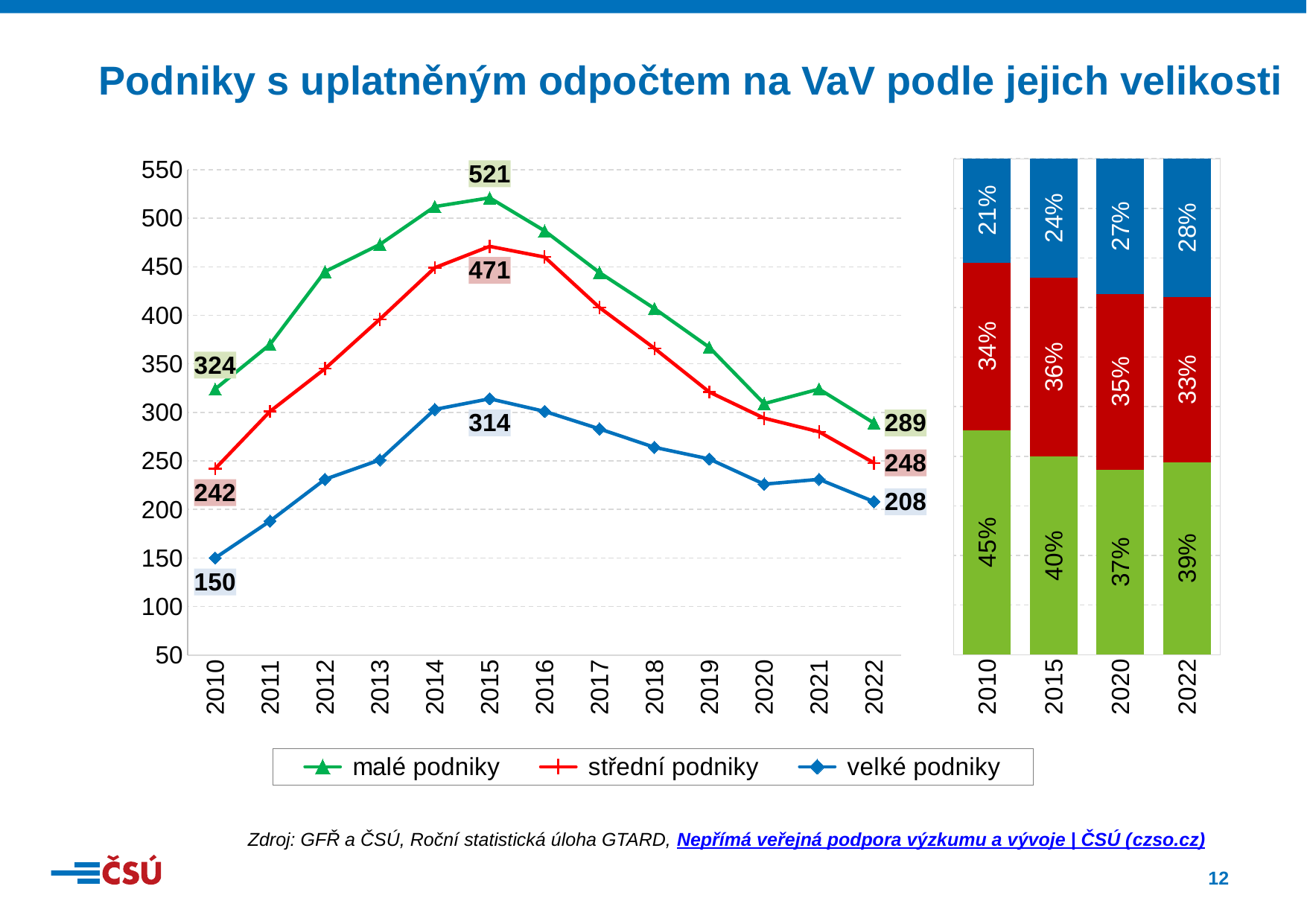

Podniky s uplatněným odpočtem na VaV podle jejich velikosti

### Chart

| Category | malé podniky | střední podniky | velké podniky |
|---|---|---|---|
| 2010 | 0.45251396648044695 | 0.33798882681564246 | 0.20949720670391062 |
| 2015 | 0.3989280245022971 | 0.36064318529862177 | 0.24042879019908117 |
| 2020 | 0.37273823884197826 | 0.3546441495778046 | 0.27261761158021713 |
| 2022 | 0.38791946308724834 | 0.33288590604026846 | 0.2791946308724832 |

### Chart

| Category |  malé podniky |  střední podniky |  velké podniky |
|---|---|---|---|
| 2010 | 324.0 | 242.0 | 150.0 |
| 2011 | 370.0 | 301.0 | 188.0 |
| 2012 | 445.0 | 345.0 | 231.0 |
| 2013 | 473.0 | 396.0 | 251.0 |
| 2014 | 512.0 | 449.0 | 303.0 |
| 2015 | 521.0 | 471.0 | 314.0 |
| 2016 | 487.0 | 460.0 | 301.0 |
| 2017 | 444.0 | 408.0 | 283.0 |
| 2018 | 407.0 | 366.0 | 264.0 |
| 2019 | 367.0 | 321.0 | 252.0 |
| 2020 | 309.0 | 294.0 | 226.0 |
| 2021 | 324.0 | 280.0 | 231.0 |
| 2022 | 289.0 | 248.0 | 208.0 |
Zdroj: GFŘ a ČSÚ, Roční statistická úloha GTARD, Nepřímá veřejná podpora výzkumu a vývoje | ČSÚ (czso.cz)